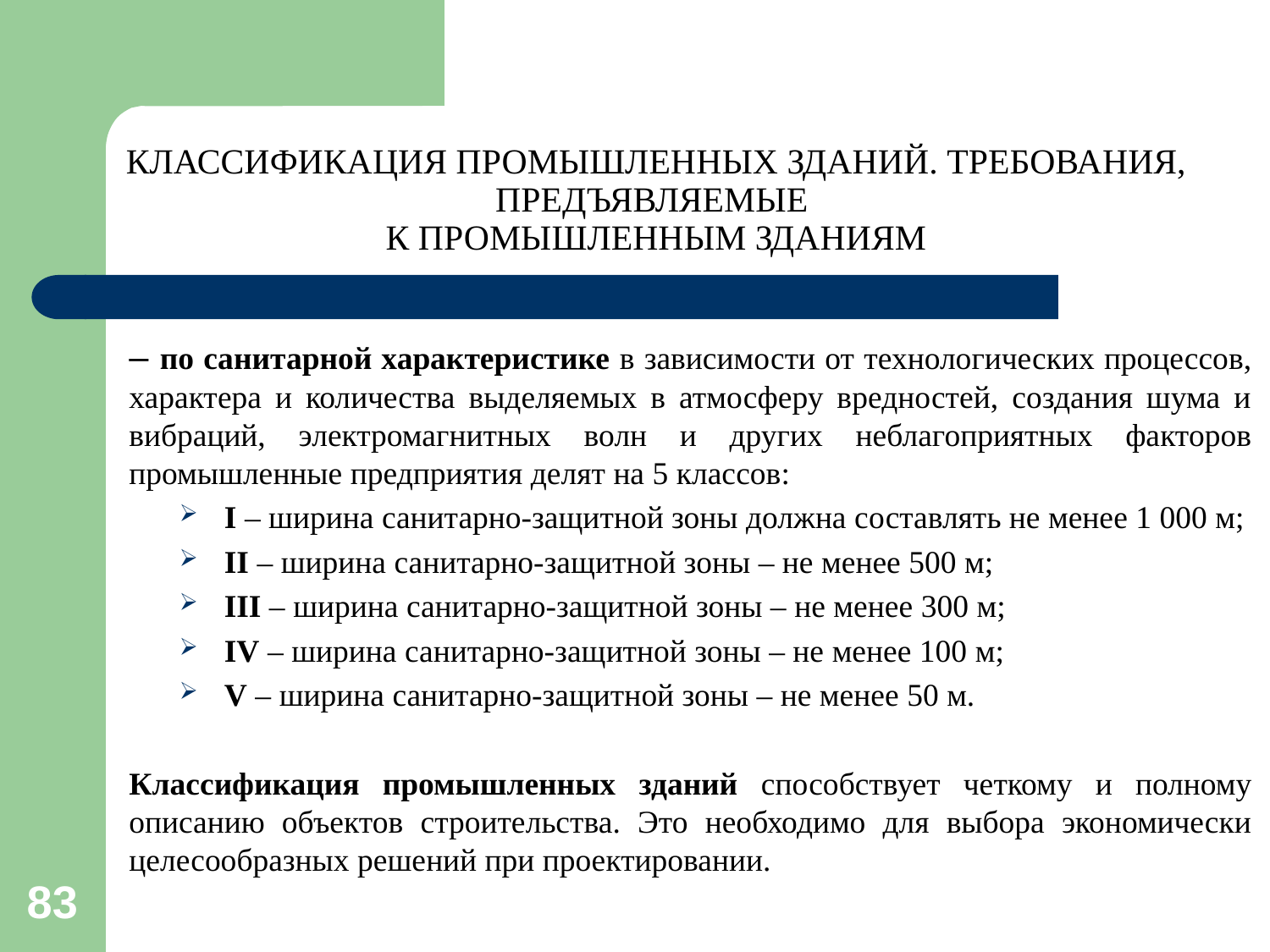

# КЛАССИФИКАЦИЯ ПРОМЫШЛЕННЫХ ЗДАНИЙ. ТРЕБОВАНИЯ, ПРЕДЪЯВЛЯЕМЫЕ К ПРОМЫШЛЕННЫМ ЗДАНИЯМ
– по санитарной характеристике в зависимости от технологических процессов, характера и количества выделяемых в атмосферу вредностей, создания шума и вибраций, электромагнитных волн и других неблагоприятных факторов промышленные предприятия делят на 5 классов:
 I – ширина санитарно-защитной зоны должна составлять не менее 1 000 м;
 II – ширина санитарно-защитной зоны – не менее 500 м;
 III – ширина санитарно-защитной зоны – не менее 300 м;
 IV – ширина санитарно-защитной зоны – не менее 100 м;
 V – ширина санитарно-защитной зоны – не менее 50 м.

Классификация промышленных зданий способствует четкому и полному описанию объектов строительства. Это необходимо для выбора экономически целесообразных решений при проектировании.

83